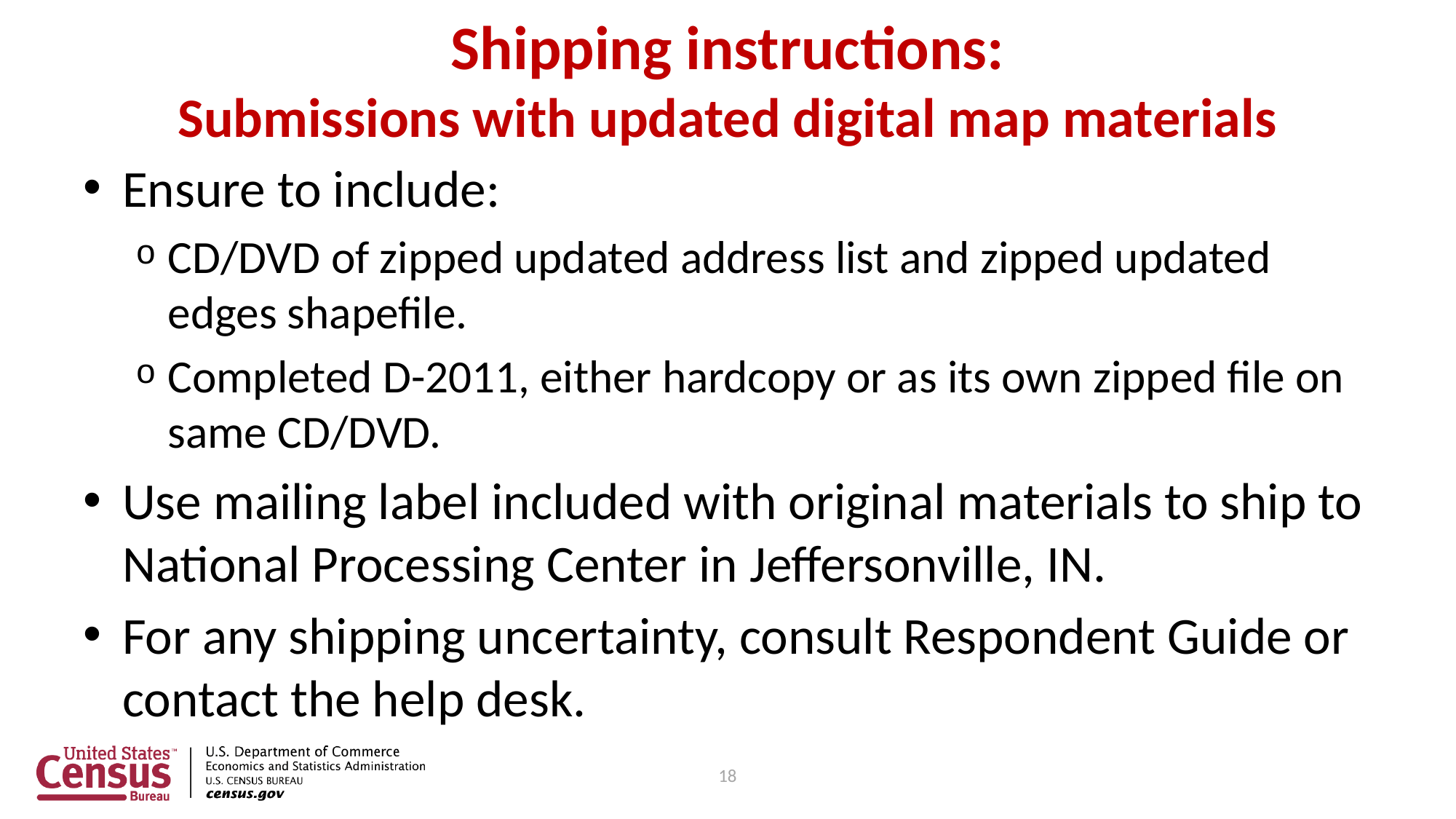

# Shipping instructions: Submissions with updated digital map materials
Ensure to include:
CD/DVD of zipped updated address list and zipped updated edges shapefile.
Completed D-2011, either hardcopy or as its own zipped file on same CD/DVD.
Use mailing label included with original materials to ship to National Processing Center in Jeffersonville, IN.
For any shipping uncertainty, consult Respondent Guide or contact the help desk.

18